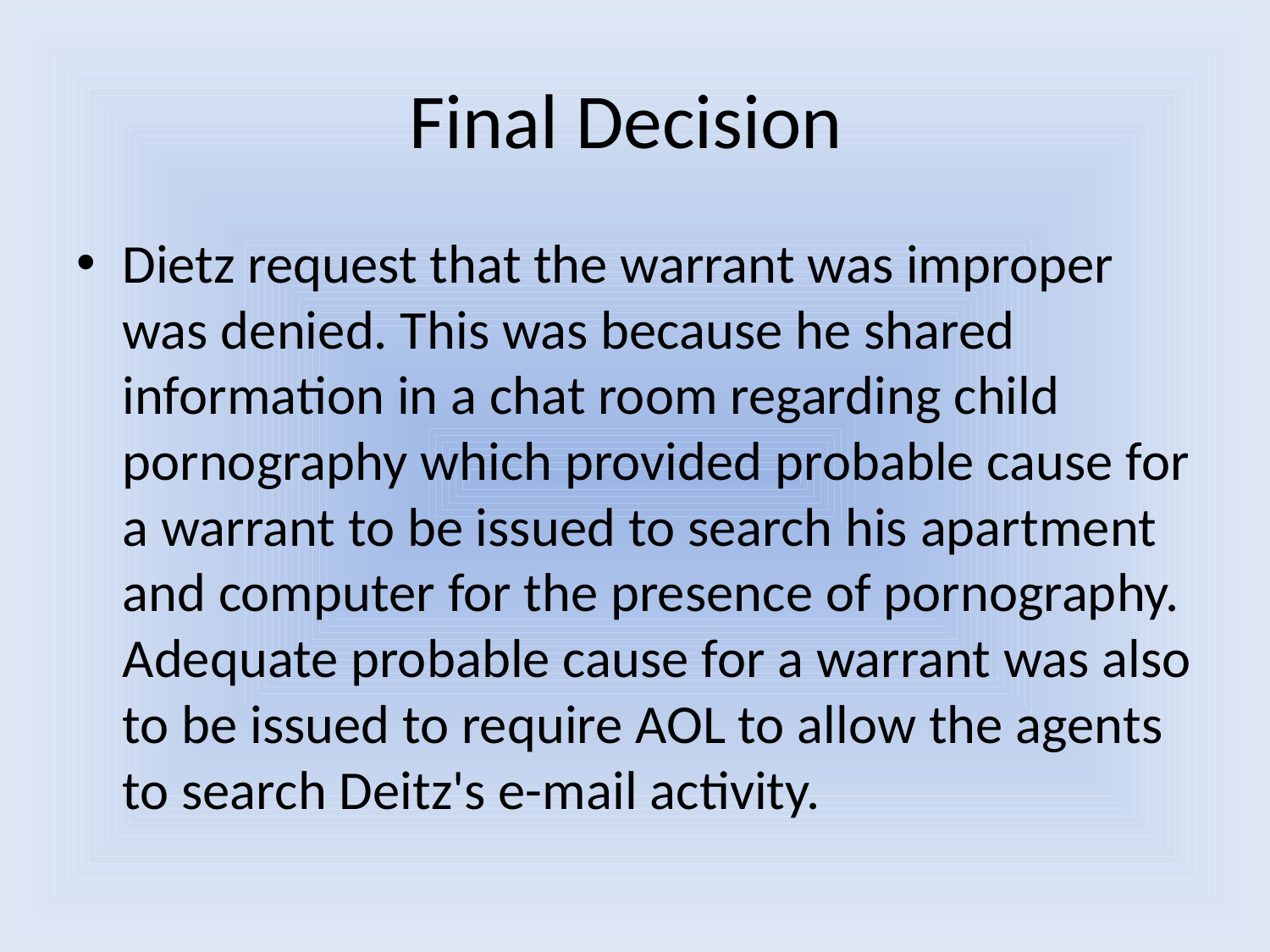

# Final Decision
Dietz request that the warrant was improper was denied. This was because he shared information in a chat room regarding child pornography which provided probable cause for a warrant to be issued to search his apartment and computer for the presence of pornography. Adequate probable cause for a warrant was also to be issued to require AOL to allow the agents to search Deitz's e-mail activity.